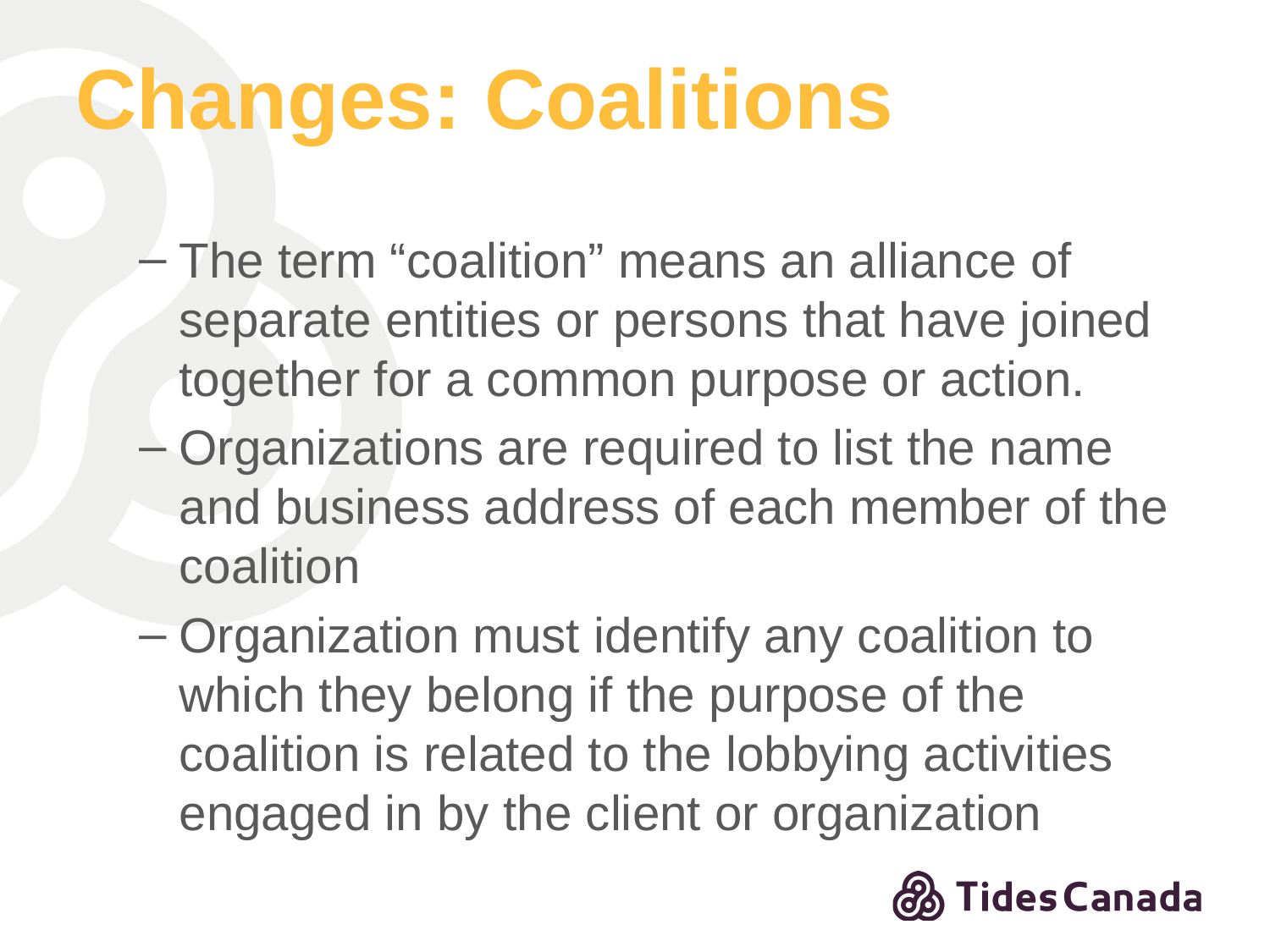

# Changes: Coalitions
The term “coalition” means an alliance of separate entities or persons that have joined together for a common purpose or action.
Organizations are required to list the name and business address of each member of the coalition
Organization must identify any coalition to which they belong if the purpose of the coalition is related to the lobbying activities engaged in by the client or organization